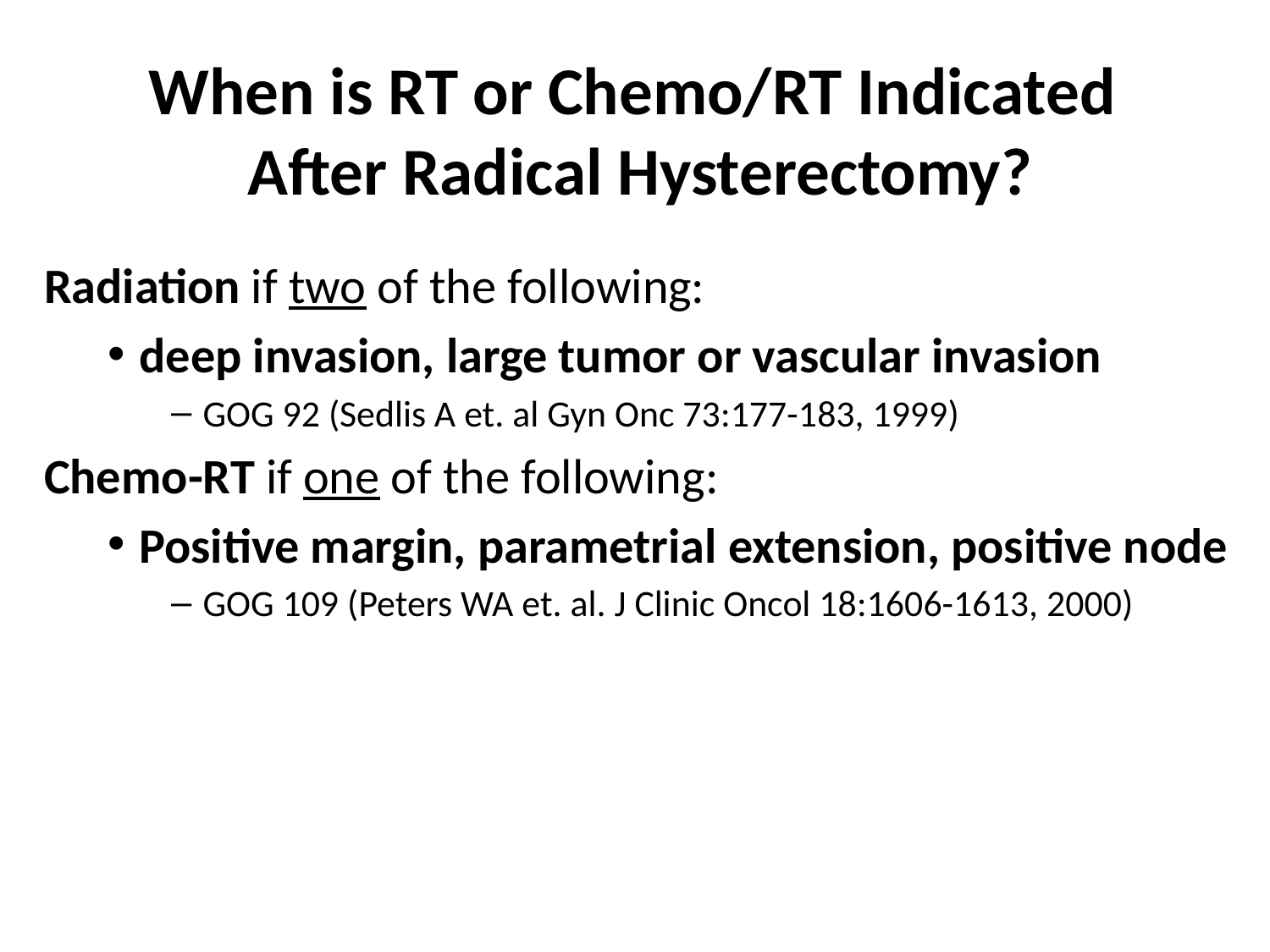

When is RT or Chemo/RT Indicated
After Radical Hysterectomy?
Radiation if two of the following:
deep invasion, large tumor or vascular invasion
GOG 92 (Sedlis A et. al Gyn Onc 73:177-183, 1999)
Chemo-RT if one of the following:
Positive margin, parametrial extension, positive node
GOG 109 (Peters WA et. al. J Clinic Oncol 18:1606-1613, 2000)

RT=Radiation therapy